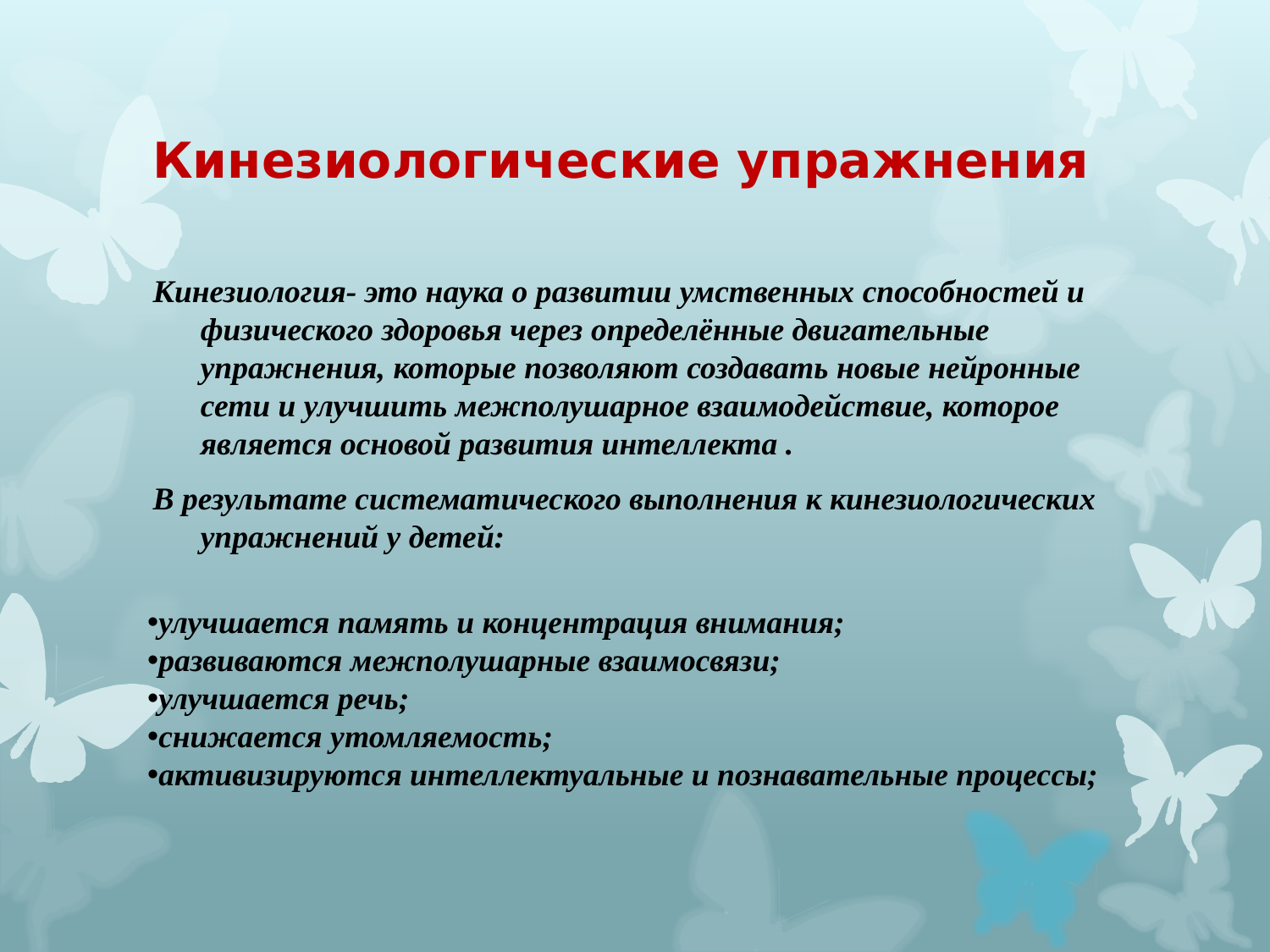

Кинезиология- это наука о развитии умственных способностей и физического здоровья через определённые двигательные упражнения, которые позволяют создавать новые нейронные сети и улучшить межполушарное взаимодействие, которое является основой развития интеллекта .
В результате систематического выполнения к кинезиологических  упражнений у детей:

# Кинезиологические упражнения
улучшается память и концентрация внимания;
развиваются межполушарные взаимосвязи;
улучшается речь;
снижается утомляемость;
активизируются интеллектуальные и познавательные процессы;